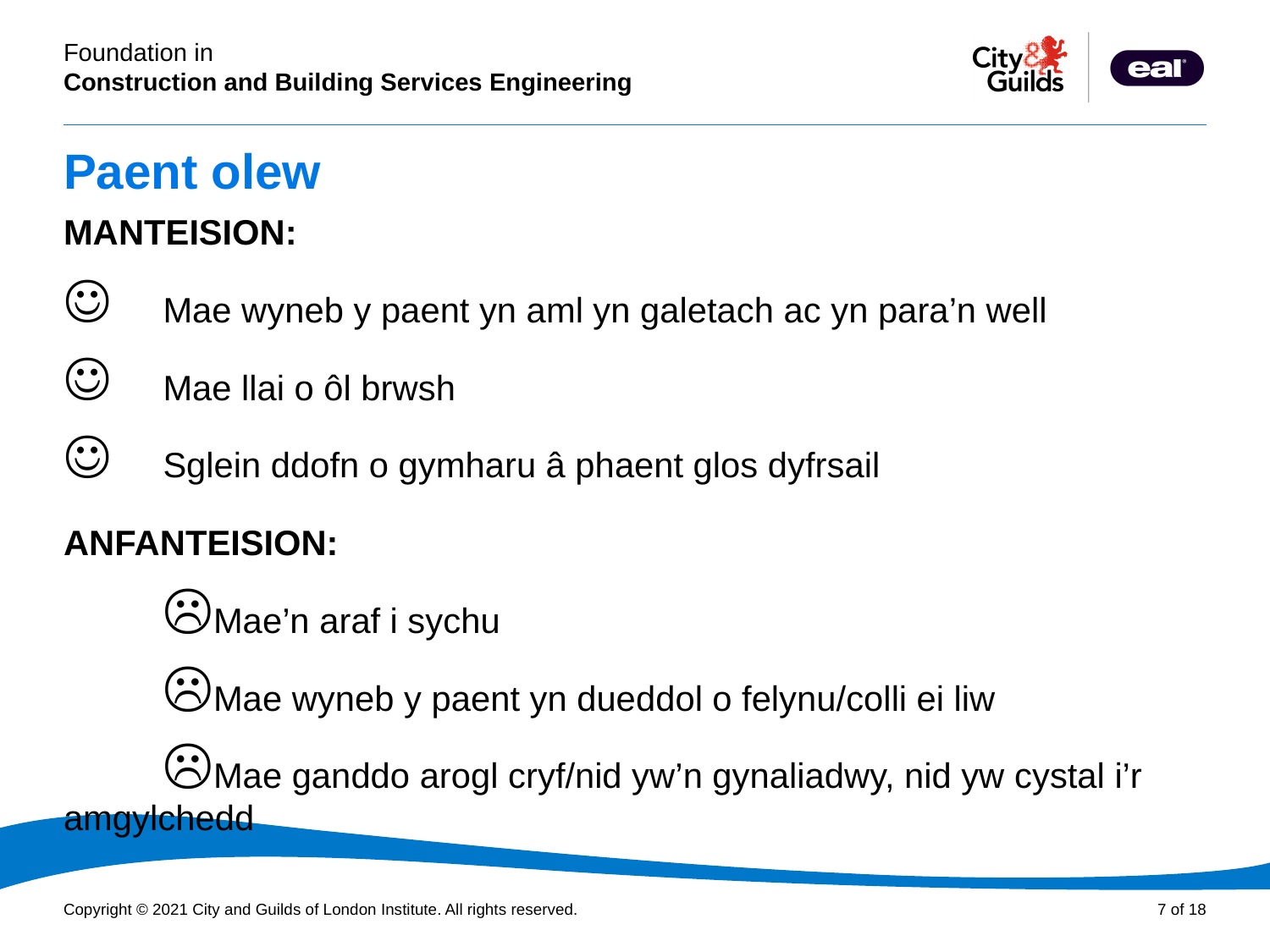

# Paent olew
MANTEISION:
Mae wyneb y paent yn aml yn galetach ac yn para’n well
Mae llai o ôl brwsh
Sglein ddofn o gymharu â phaent glos dyfrsail
ANFANTEISION:
Mae’n araf i sychu
Mae wyneb y paent yn dueddol o felynu/colli ei liw
Mae ganddo arogl cryf/nid yw’n gynaliadwy, nid yw cystal i’r amgylchedd